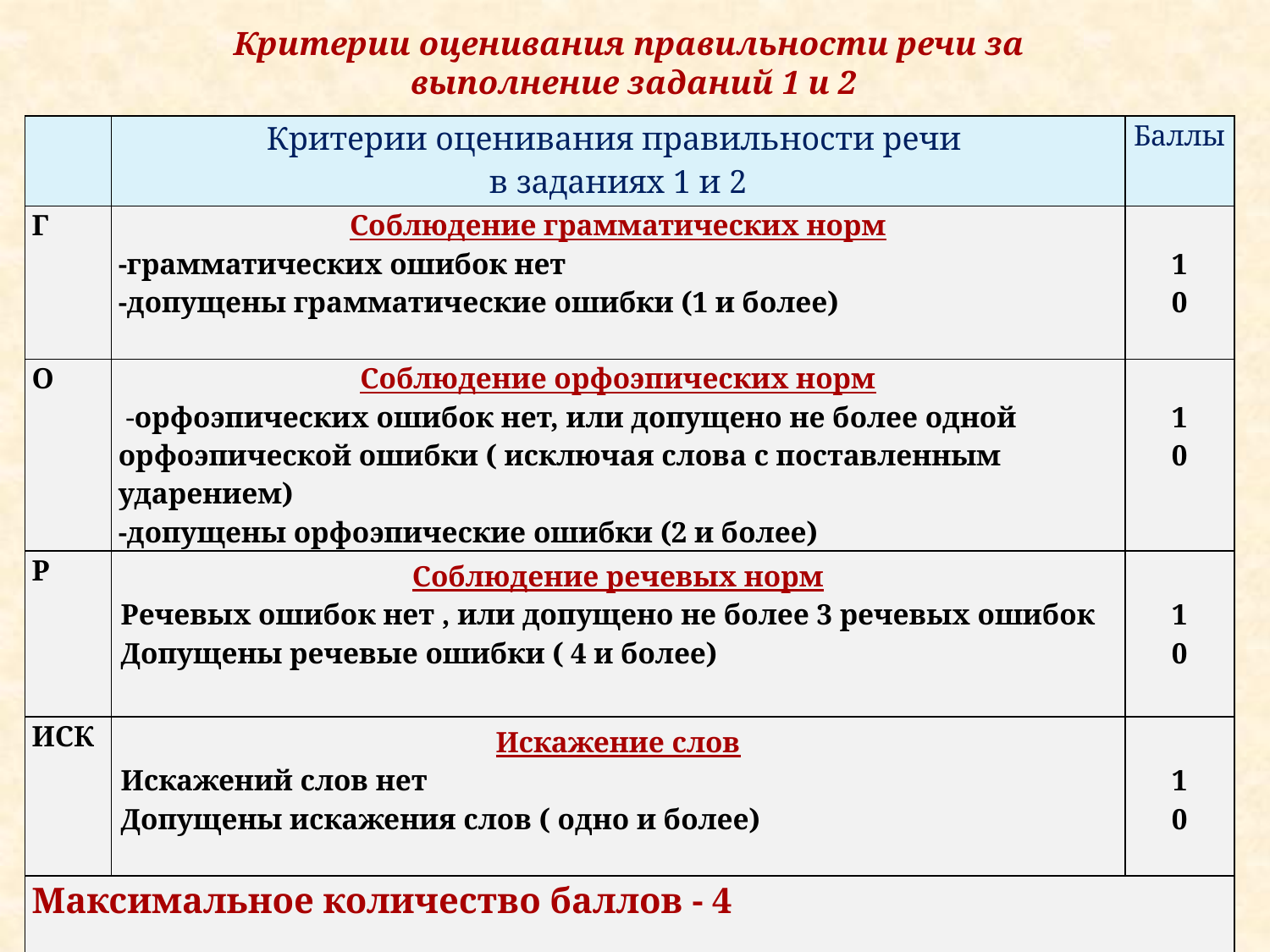

# Критерии оценивания правильности речи за выполнение заданий 1 и 2
|  | Критерии оценивания правильности речи в заданиях 1 и 2 | Баллы |
| --- | --- | --- |
| Г | Соблюдение грамматических норм -грамматических ошибок нет -допущены грамматические ошибки (1 и более) | 1 0 |
| О | Соблюдение орфоэпических норм -орфоэпических ошибок нет, или допущено не более одной орфоэпической ошибки ( исключая слова с поставленным ударением) -допущены орфоэпические ошибки (2 и более) | 1 0 |
| Р | Соблюдение речевых норм Речевых ошибок нет , или допущено не более 3 речевых ошибок Допущены речевые ошибки ( 4 и более) | 1 0 |
| ИСК | Искажение слов Искажений слов нет Допущены искажения слов ( одно и более) | 1 0 |
| Максимальное количество баллов - 4 |  |  |